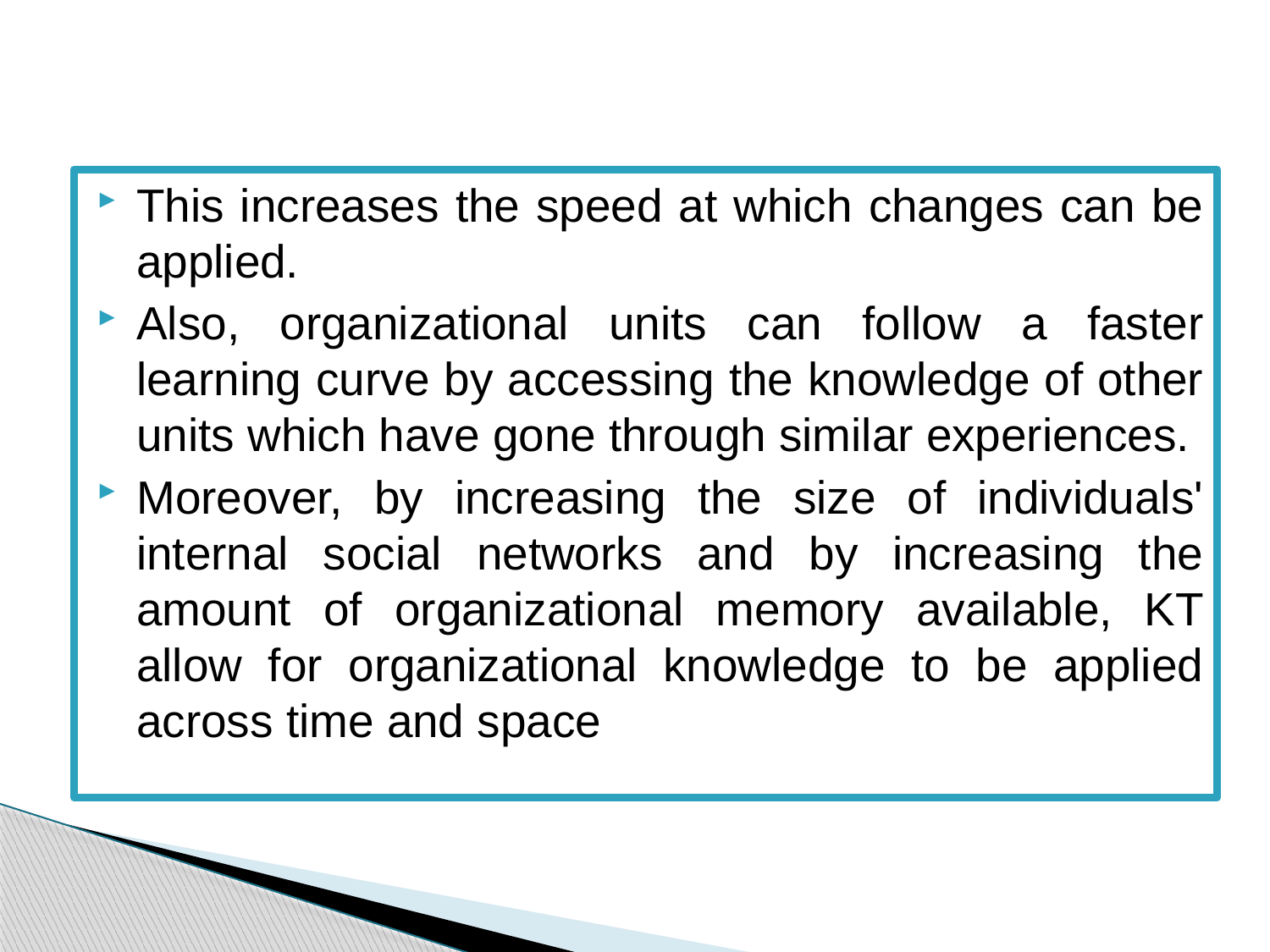

This increases the speed at which changes can be applied.
Also, organizational units can follow a faster learning curve by accessing the knowledge of other units which have gone through similar experiences.
Moreover, by increasing the size of individuals' internal social networks and by increasing the amount of organizational memory available, KT allow for organizational knowledge to be applied across time and space